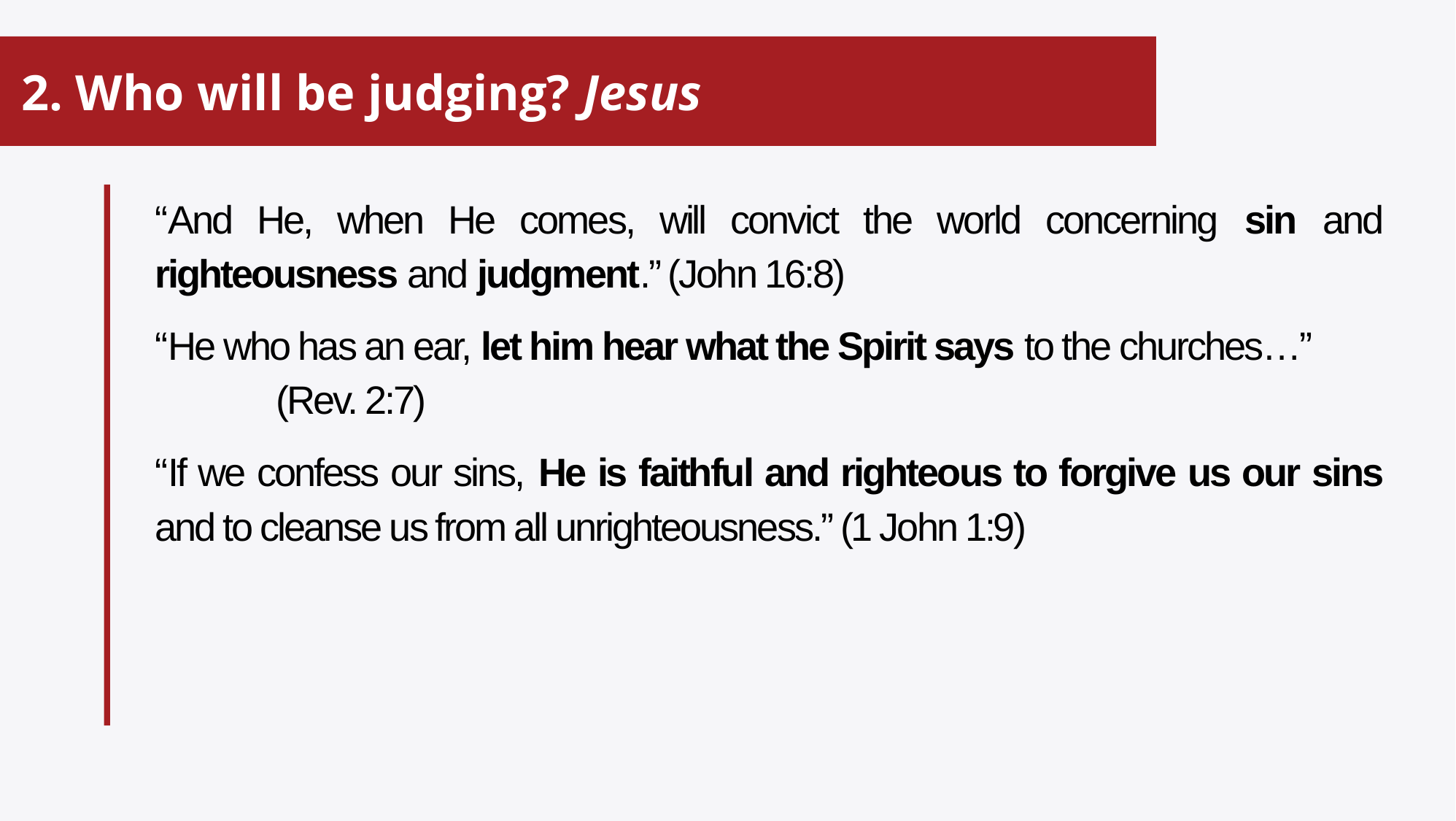

# 2. Who will be judging? Jesus
“And He, when He comes, will convict the world concerning sin and righteousness and judgment.” (John 16:8)
“He who has an ear, let him hear what the Spirit says to the churches…”                       (Rev. 2:7)
“If we confess our sins, He is faithful and righteous to forgive us our sins and to cleanse us from all unrighteousness.” (1 John 1:9)